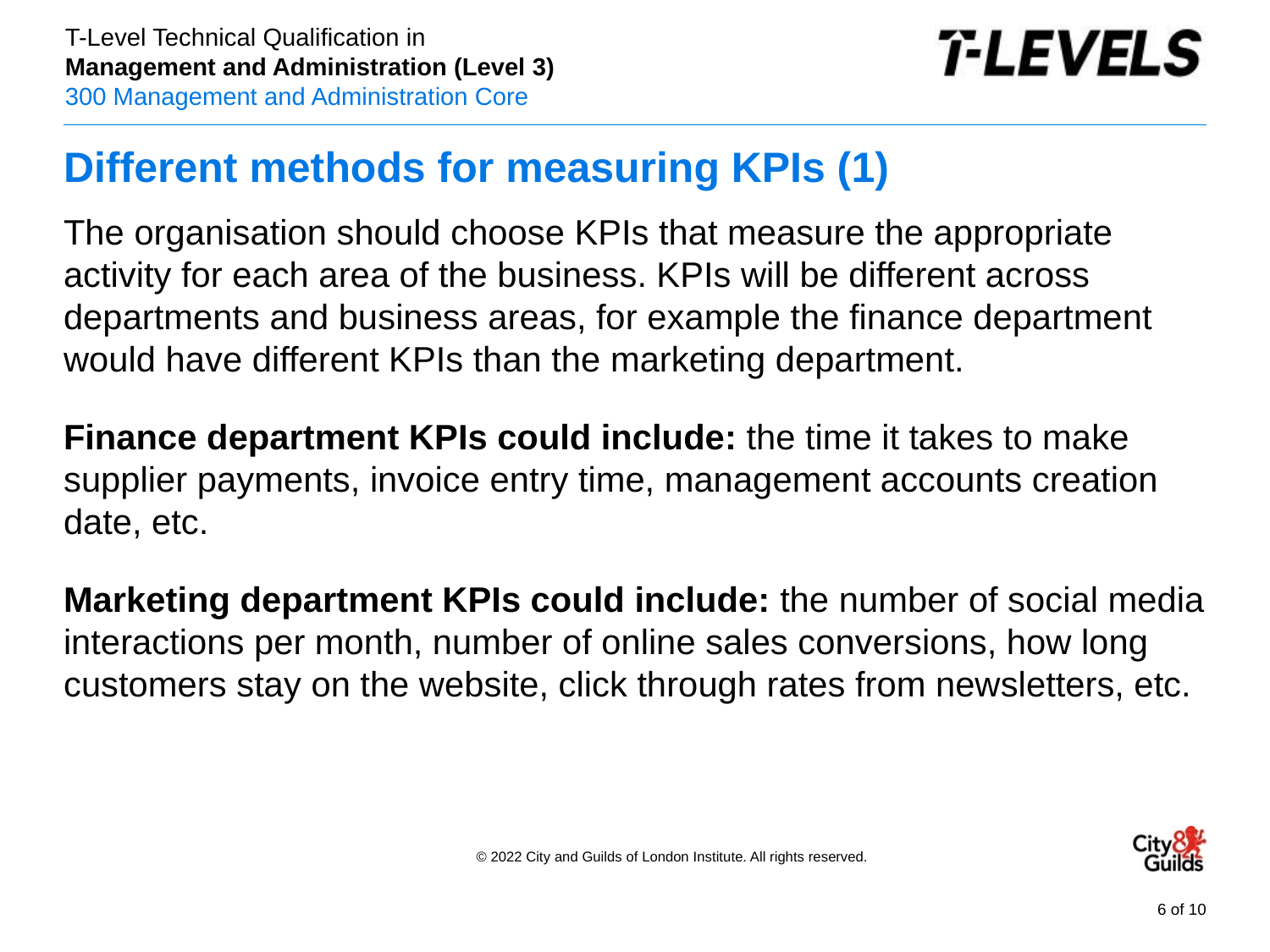

# Different methods for measuring KPIs (1)
The organisation should choose KPIs that measure the appropriate activity for each area of the business. KPIs will be different across departments and business areas, for example the finance department would have different KPIs than the marketing department.
Finance department KPIs could include: the time it takes to make supplier payments, invoice entry time, management accounts creation date, etc.
Marketing department KPIs could include: the number of social media interactions per month, number of online sales conversions, how long customers stay on the website, click through rates from newsletters, etc.